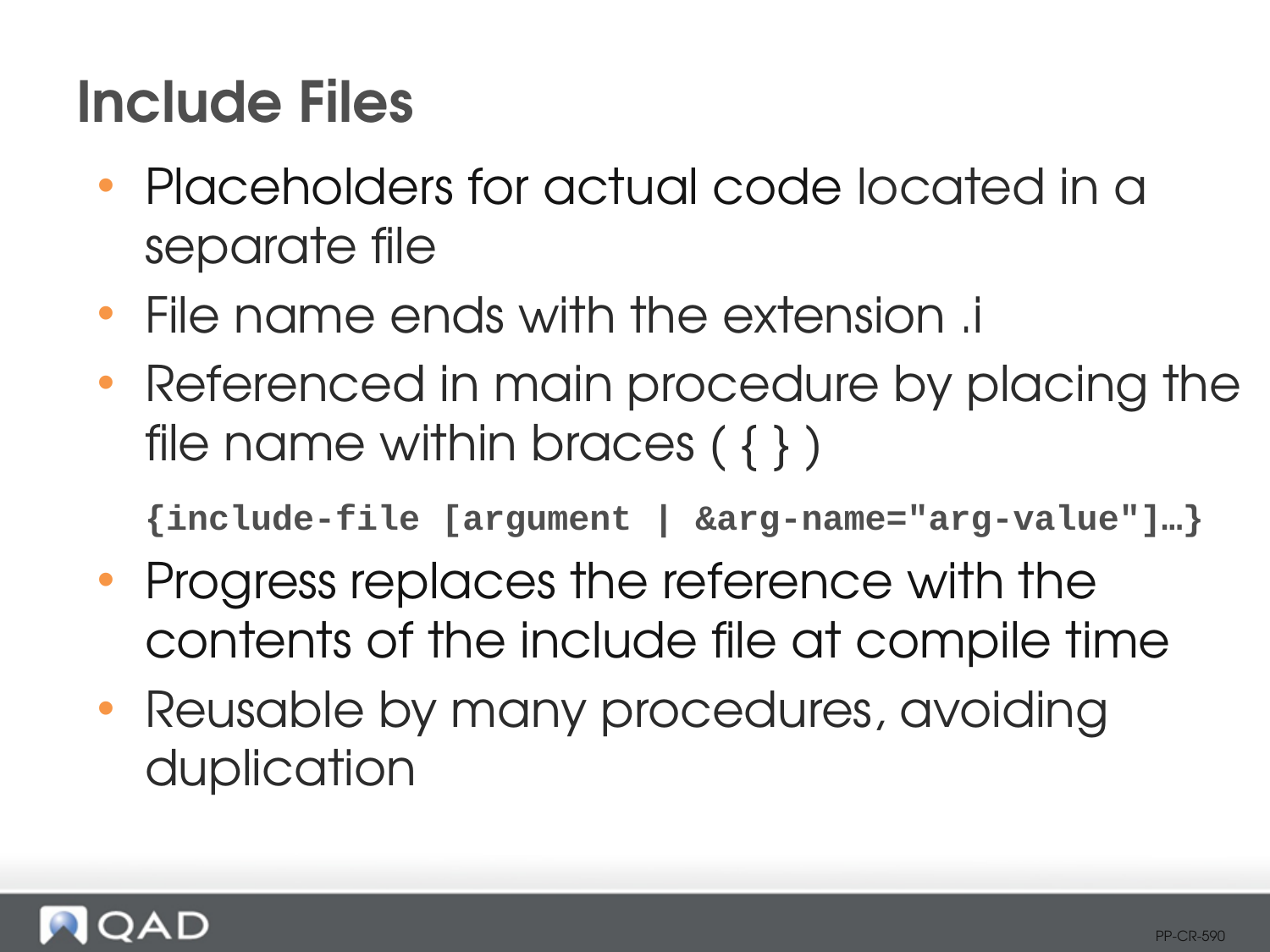

# Include Files
Placeholders for actual code located in a separate file
File name ends with the extension .i
Referenced in main procedure by placing the file name within braces ( { } )
	{include-file [argument | &arg-name="arg-value"]…}
Progress replaces the reference with the contents of the include file at compile time
Reusable by many procedures, avoiding duplication

PP-CR-590